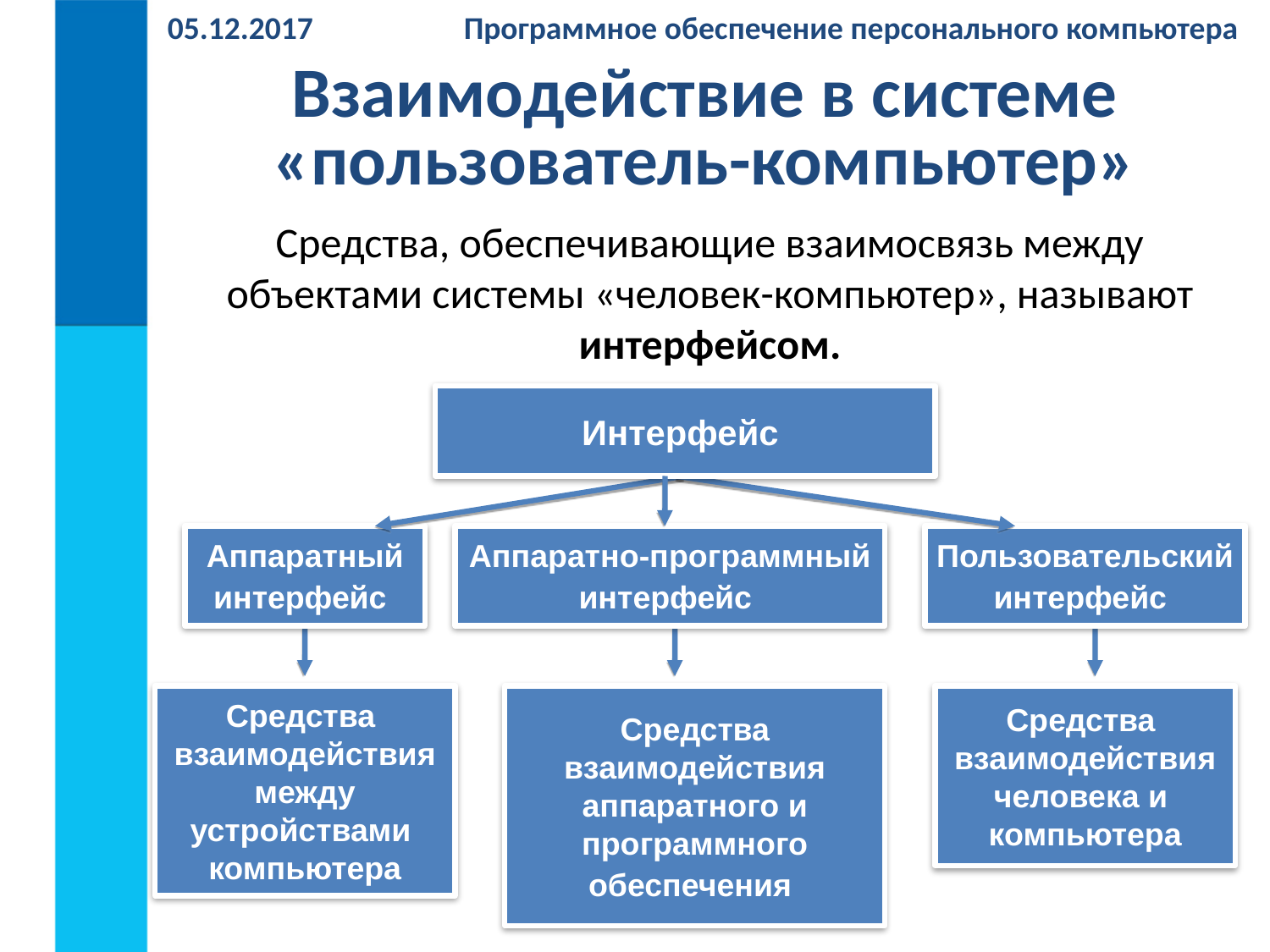

# 05.12.2017                     Программное обеспечение персонального компьютера
Взаимодействие в системе «пользователь-компьютер»
Средства, обеспечивающие взаимосвязь между объектами системы «человек-компьютер», называют интерфейсом.
Интерфейс

Аппаратный
интерфейс
Аппаратно-программный
интерфейс
Пользовательский
интерфейс

Средства
взаимодействия
между
устройствами
компьютера
Средства
взаимодействия
аппаратного и
программного
обеспечения
Средства
взаимодействия
человека и
компьютера